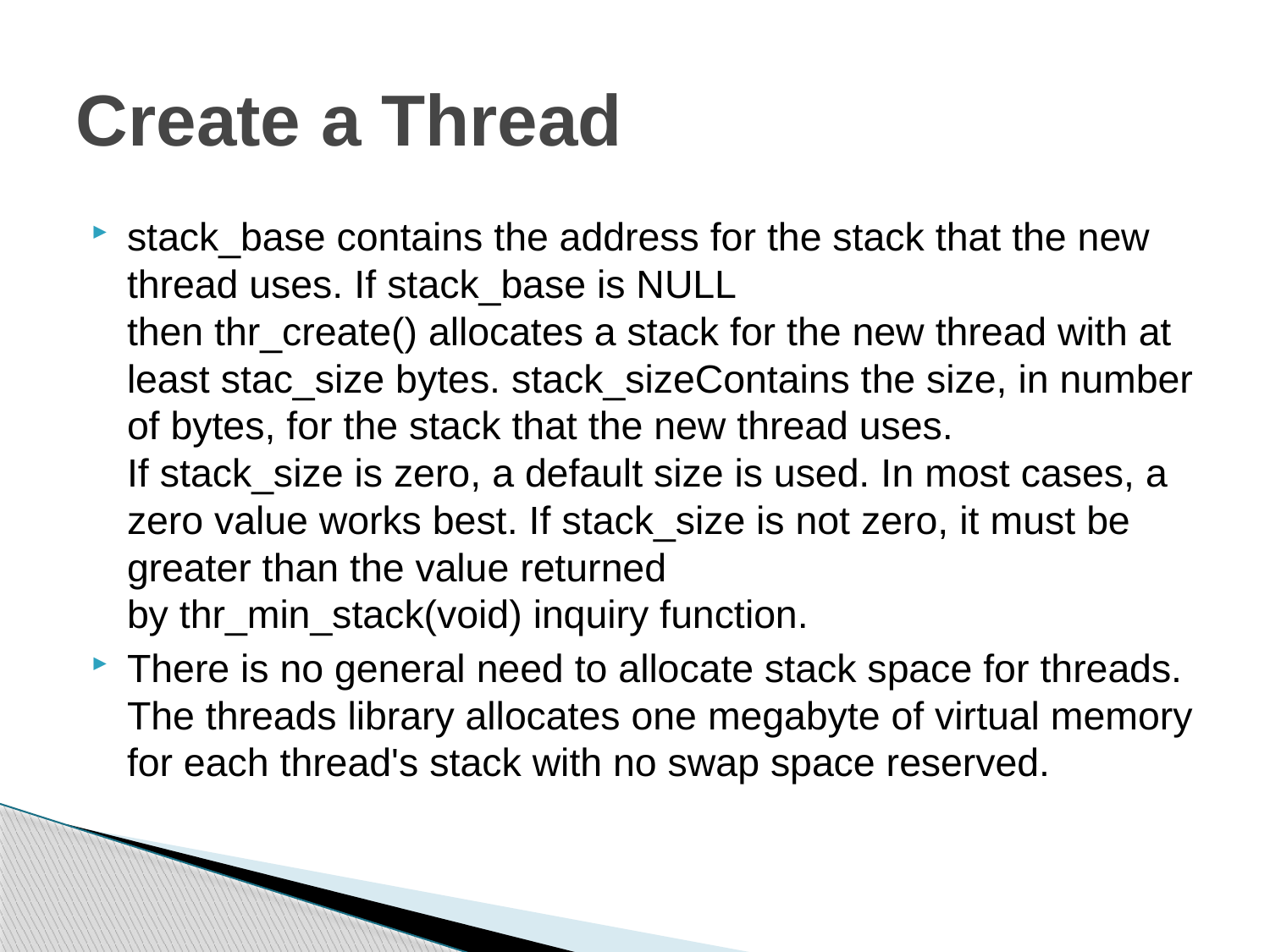

# Create a Thread
stack_base contains the address for the stack that the new thread uses. If stack_base is NULL then thr_create() allocates a stack for the new thread with at least stac_size bytes. stack_sizeContains the size, in number of bytes, for the stack that the new thread uses. If stack_size is zero, a default size is used. In most cases, a zero value works best. If stack_size is not zero, it must be greater than the value returned by thr_min_stack(void) inquiry function.
There is no general need to allocate stack space for threads. The threads library allocates one megabyte of virtual memory for each thread's stack with no swap space reserved.